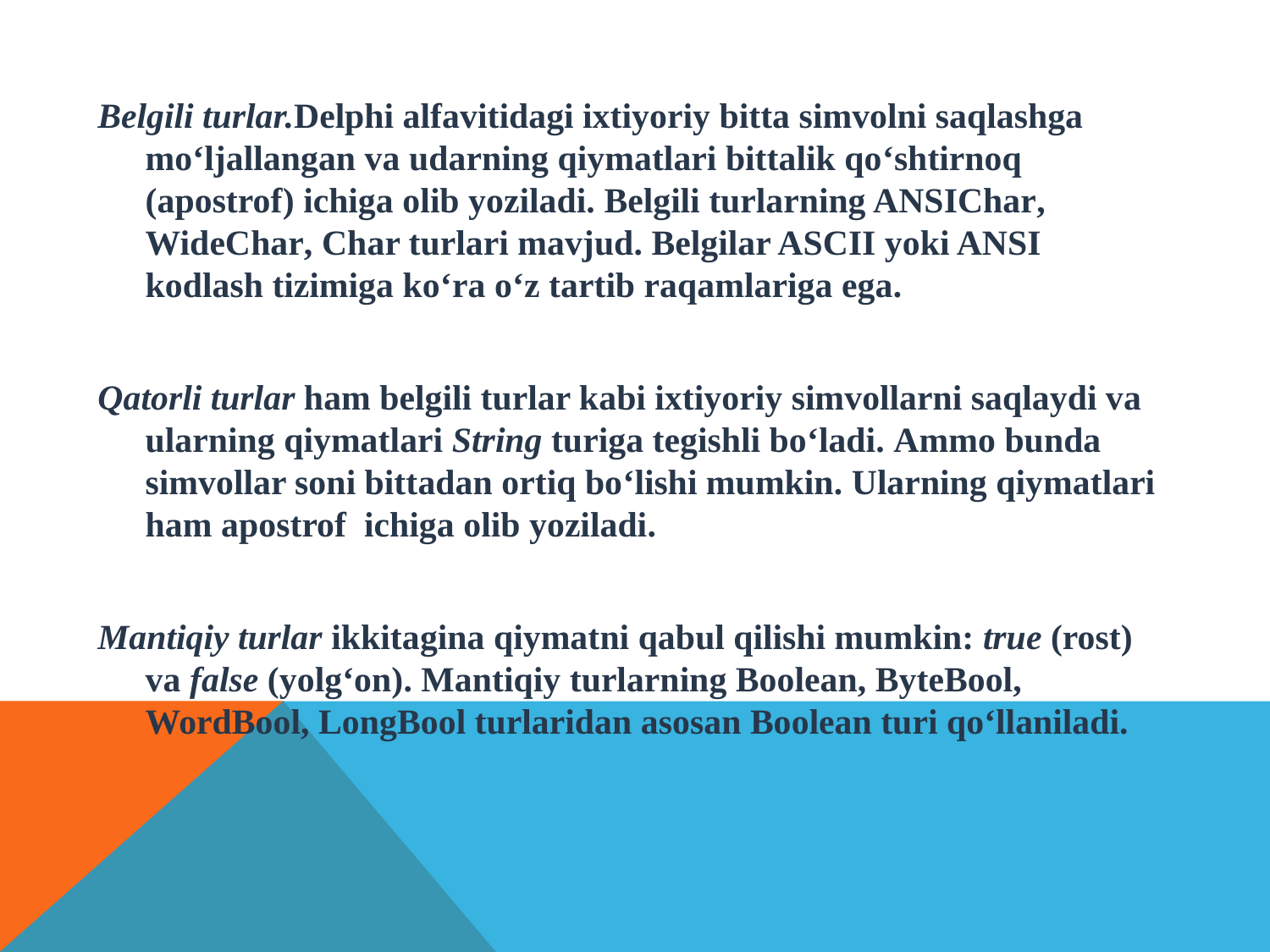

Belgili turlar.Delphi alfavitidagi ixtiyoriy bitta simvolni saqlashga mo‘ljallangan va udarning qiymatlari bittalik qo‘shtirnoq (apostrof) ichiga olib yoziladi. Belgili turlarning ANSIChar, WideChar, Char turlari mavjud. Belgilar ASCII yoki ANSI kodlash tizimiga ko‘ra o‘z tartib raqamlariga ega.

Qatorli turlar ham belgili turlar kabi ixtiyoriy simvollarni saqlaydi va ularning qiymatlari String turiga tegishli bo‘ladi. Ammo bunda simvollar soni bittadan ortiq bo‘lishi mumkin. Ularning qiymatlari ham apostrof  ichiga olib yoziladi.

Mantiqiy turlar ikkitagina qiymatni qabul qilishi mumkin: true (rost) va false (yolg‘on). Mantiqiy turlarning Boolean, ByteBool, WordBool, LongBool turlaridan asosan Boolean turi qo‘llaniladi.